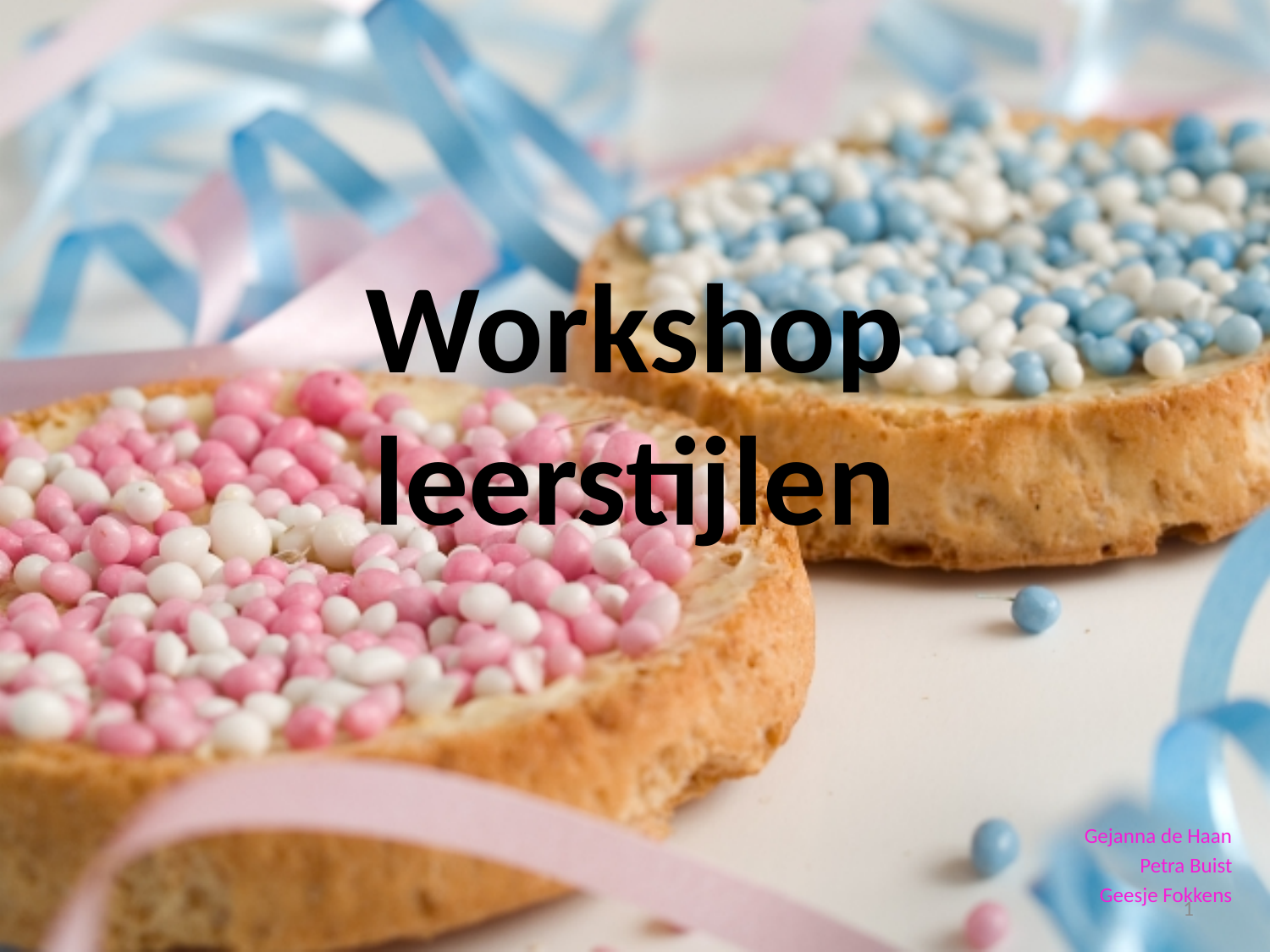

# Workshop leerstijlen
Gejanna de Haan
Petra Buist
Geesje Fokkens
1